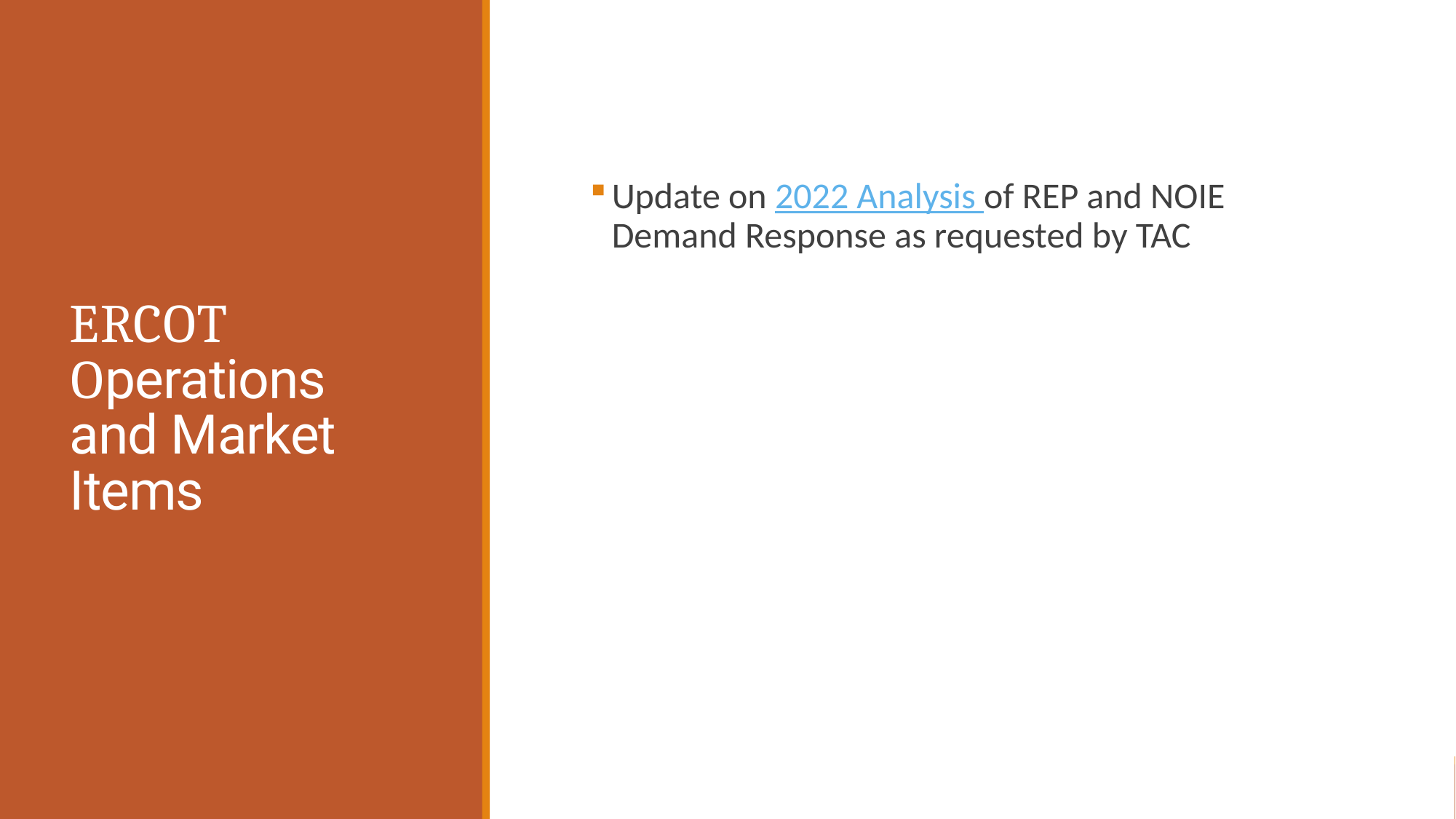

# ERCOT Operations and Market Items
Update on 2022 Analysis of REP and NOIE Demand Response as requested by TAC